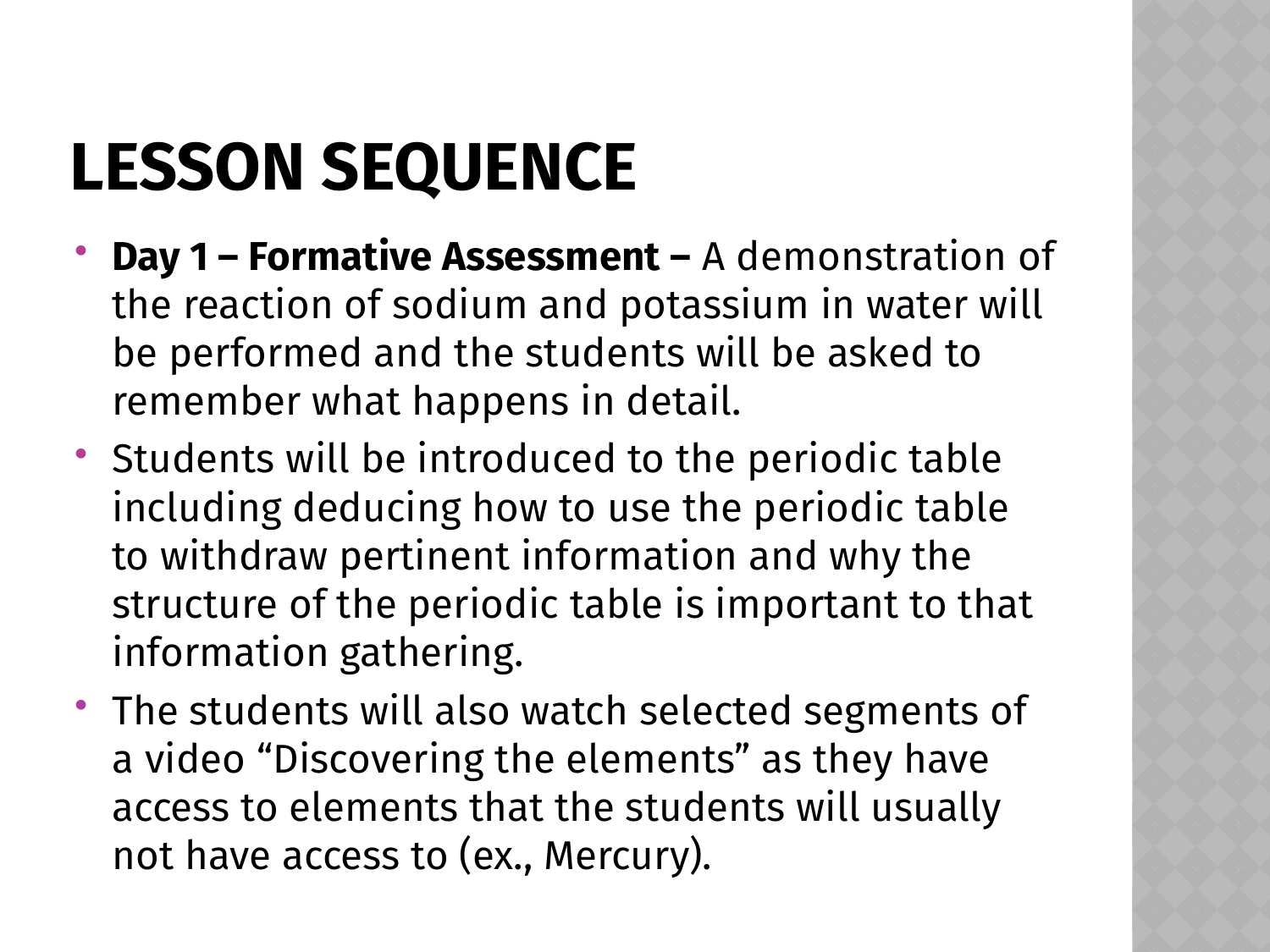

# Lesson sequence
Day 1 – Formative Assessment – A demonstration of the reaction of sodium and potassium in water will be performed and the students will be asked to remember what happens in detail.
Students will be introduced to the periodic table including deducing how to use the periodic table to withdraw pertinent information and why the structure of the periodic table is important to that information gathering.
The students will also watch selected segments of a video “Discovering the elements” as they have access to elements that the students will usually not have access to (ex., Mercury).